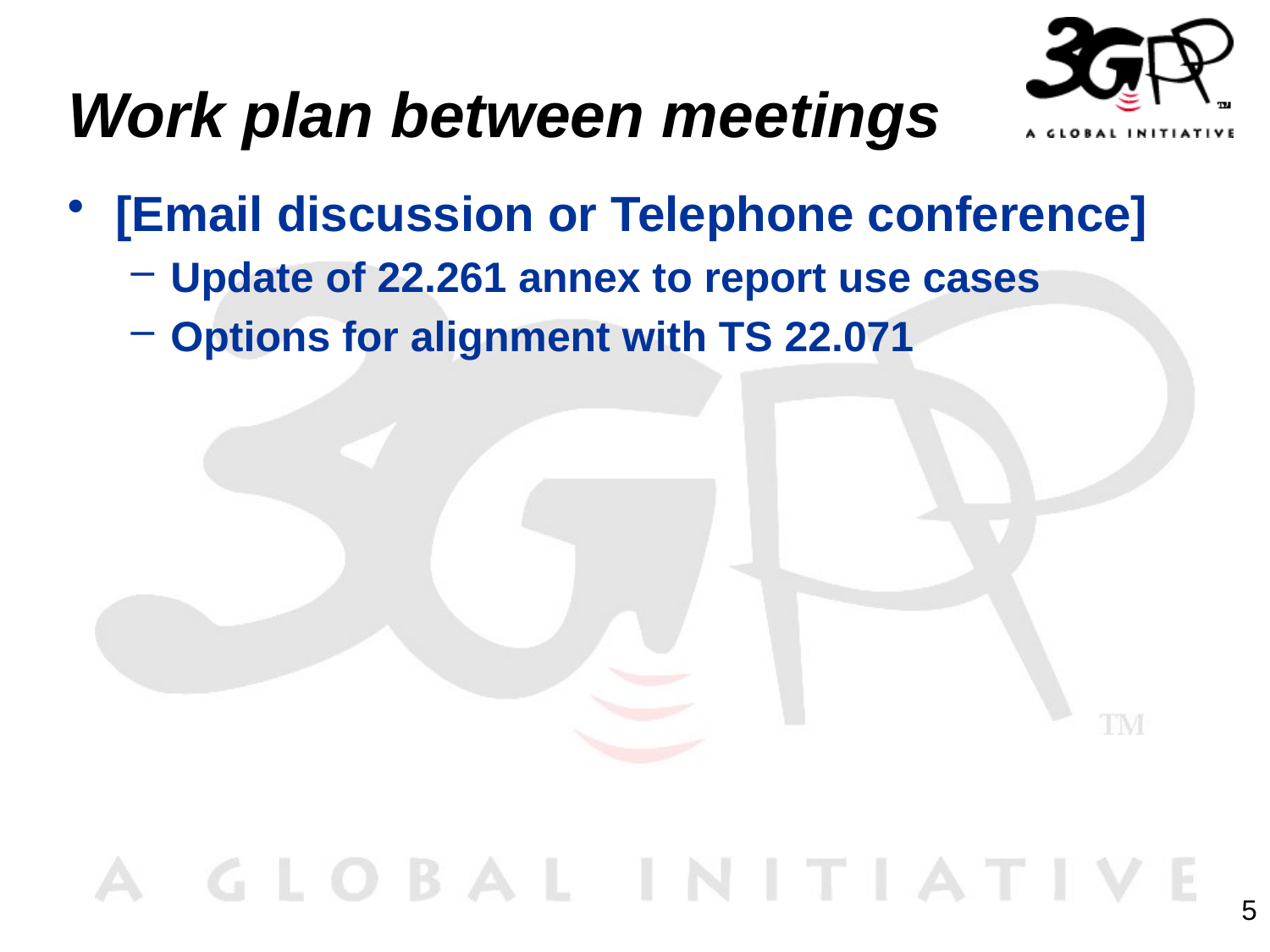

# Work plan between meetings
[Email discussion or Telephone conference]
Update of 22.261 annex to report use cases
Options for alignment with TS 22.071

5